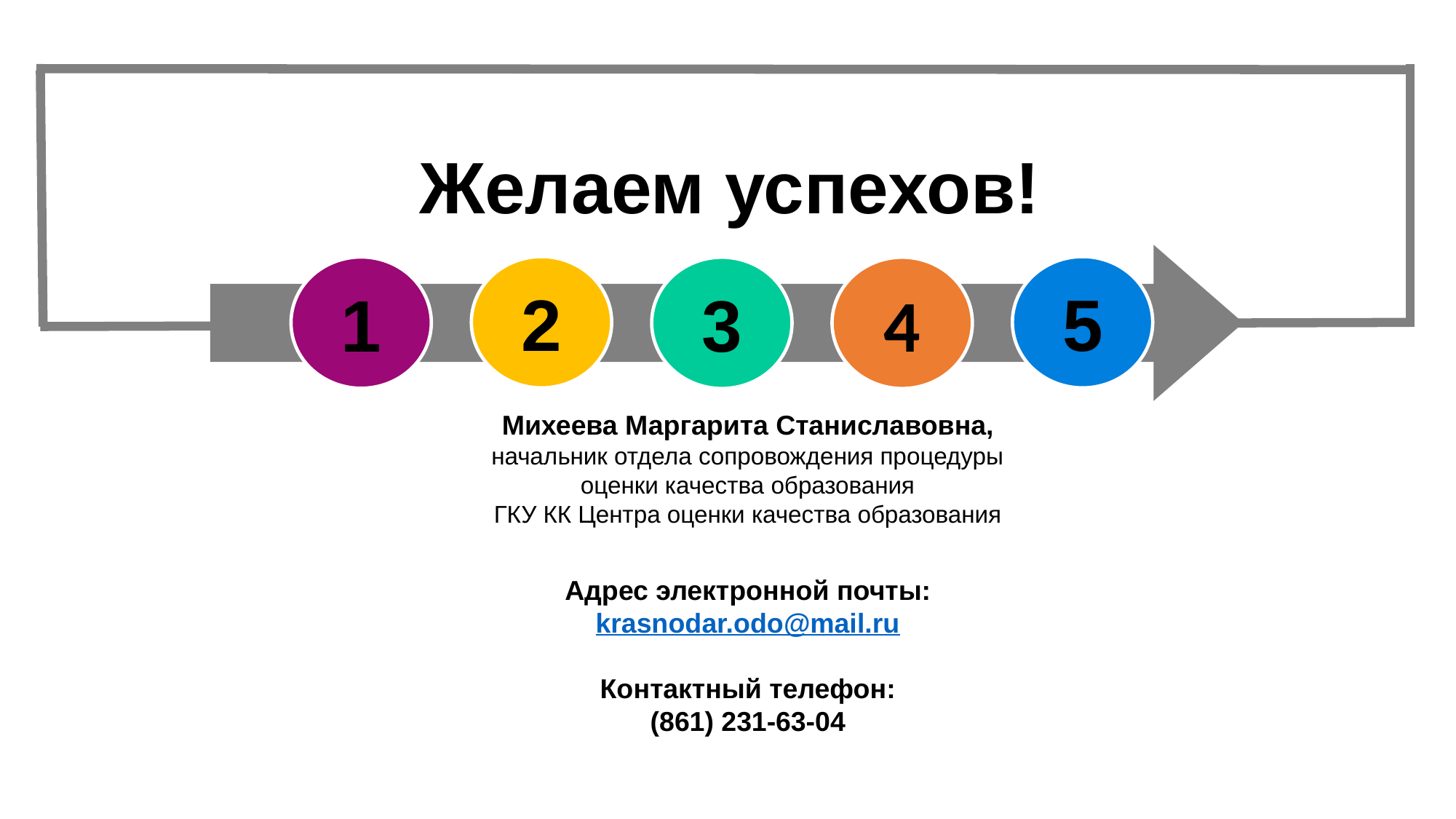

Желаем успехов!

2
5
1
4
3
Михеева Маргарита Станиславовна,
начальник отдела сопровождения процедуры оценки качества образования
ГКУ КК Центра оценки качества образования
Адрес электронной почты:
krasnodar.odo@mail.ru

Контактный телефон:
(861) 231-63-04